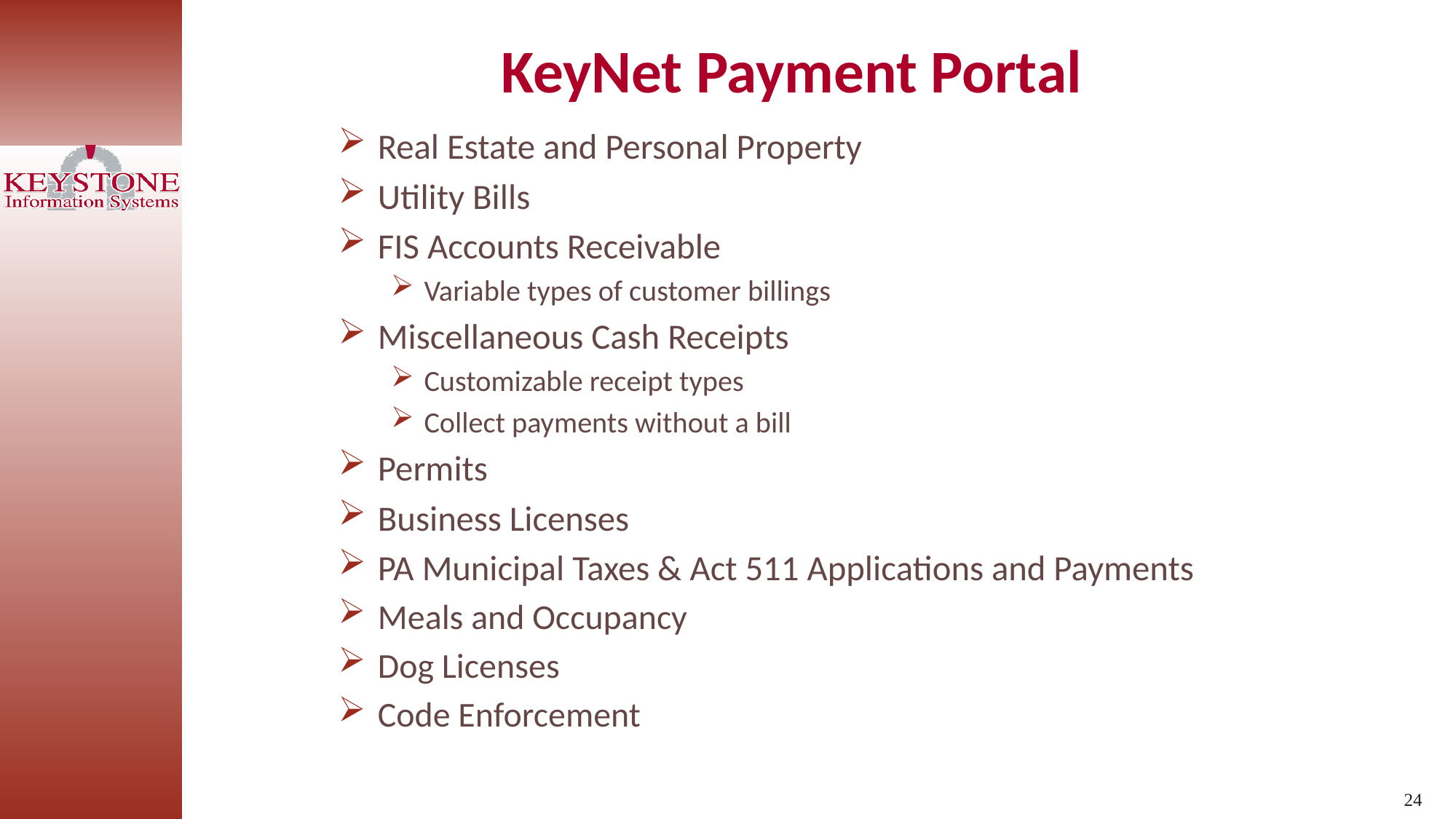

KeyNet Payment Portal
Real Estate and Personal Property
Utility Bills
FIS Accounts Receivable
Variable types of customer billings
Miscellaneous Cash Receipts
Customizable receipt types
Collect payments without a bill
Permits
Business Licenses
PA Municipal Taxes & Act 511 Applications and Payments
Meals and Occupancy
Dog Licenses
Code Enforcement
24